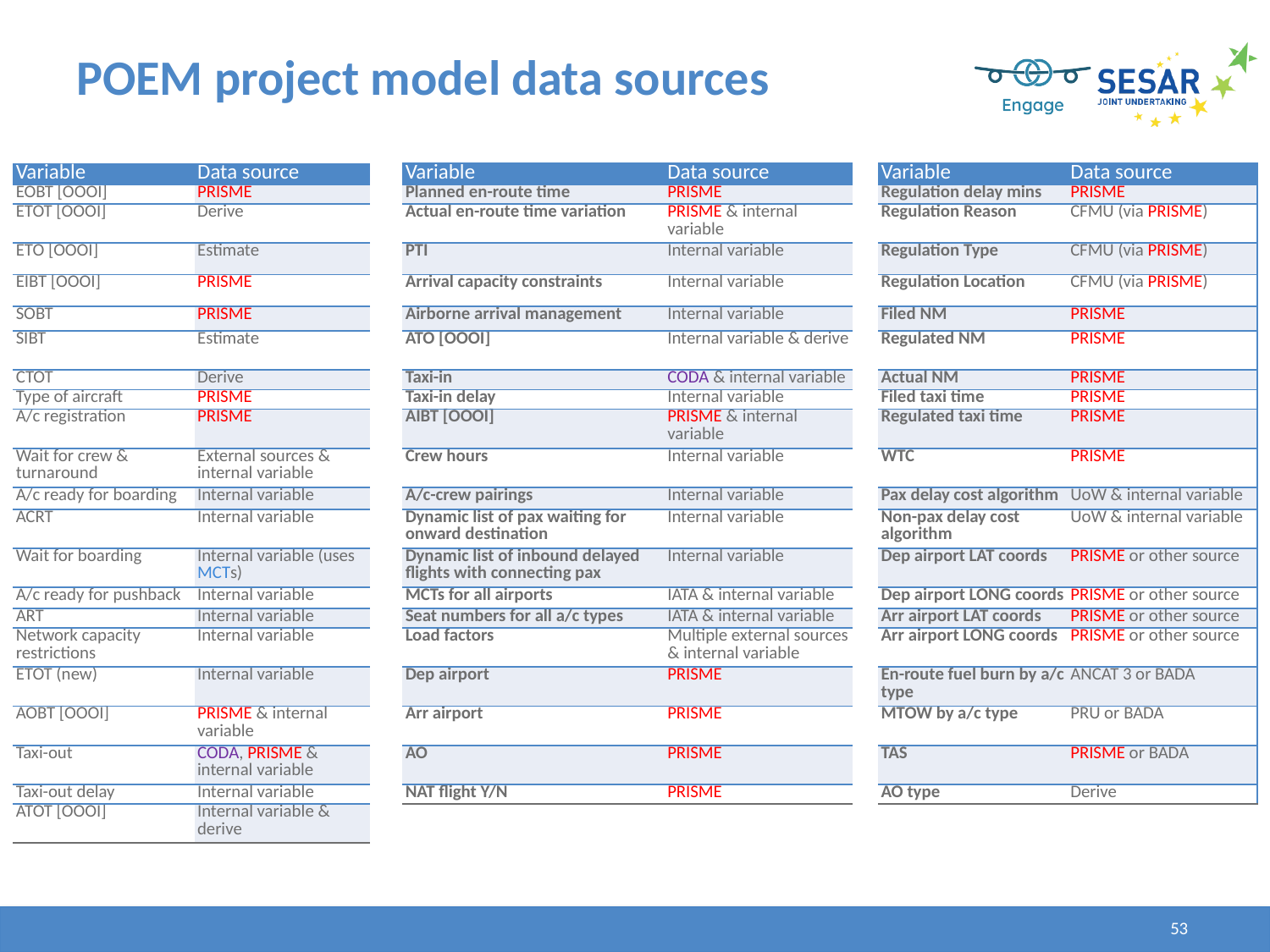

# POEM project model data sources
| Variable | Data source |  | Variable | Data source |  | Variable | Data source |
| --- | --- | --- | --- | --- | --- | --- | --- |
| EOBT [OOOI] | PRISME |  | Planned en-route time | PRISME |  | Regulation delay mins | PRISME |
| ETOT [OOOI] | Derive |  | Actual en-route time variation | PRISME & internal variable |  | Regulation Reason | CFMU (via PRISME) |
| ETO [OOOI] | Estimate |  | PTI | Internal variable |  | Regulation Type | CFMU (via PRISME) |
| EIBT [OOOI] | PRISME |  | Arrival capacity constraints | Internal variable |  | Regulation Location | CFMU (via PRISME) |
| SOBT | PRISME |  | Airborne arrival management | Internal variable |  | Filed NM | PRISME |
| SIBT | Estimate |  | ATO [OOOI] | Internal variable & derive |  | Regulated NM | PRISME |
| CTOT | Derive |  | Taxi-in | CODA & internal variable |  | Actual NM | PRISME |
| Type of aircraft | PRISME |  | Taxi-in delay | Internal variable |  | Filed taxi time | PRISME |
| A/c registration | PRISME |  | AIBT [OOOI] | PRISME & internal variable |  | Regulated taxi time | PRISME |
| Wait for crew & turnaround | External sources & internal variable |  | Crew hours | Internal variable |  | WTC | PRISME |
| A/c ready for boarding | Internal variable |  | A/c-crew pairings | Internal variable |  | Pax delay cost algorithm | UoW & internal variable |
| ACRT | Internal variable |  | Dynamic list of pax waiting for onward destination | Internal variable |  | Non-pax delay cost algorithm | UoW & internal variable |
| Wait for boarding | Internal variable (uses MCTs) |  | Dynamic list of inbound delayed flights with connecting pax | Internal variable |  | Dep airport LAT coords | PRISME or other source |
| A/c ready for pushback | Internal variable |  | MCTs for all airports | IATA & internal variable |  | Dep airport LONG coords | PRISME or other source |
| ART | Internal variable |  | Seat numbers for all a/c types | IATA & internal variable |  | Arr airport LAT coords | PRISME or other source |
| Network capacity restrictions | Internal variable |  | Load factors | Multiple external sources & internal variable |  | Arr airport LONG coords | PRISME or other source |
| ETOT (new) | Internal variable |  | Dep airport | PRISME |  | En-route fuel burn by a/c type | ANCAT 3 or BADA |
| AOBT [OOOI] | PRISME & internal variable |  | Arr airport | PRISME |  | MTOW by a/c type | PRU or BADA |
| Taxi-out | CODA, PRISME & internal variable |  | AO | PRISME |  | TAS | PRISME or BADA |
| Taxi-out delay | Internal variable |  | NAT flight Y/N | PRISME |  | AO type | Derive |
| ATOT [OOOI] | Internal variable & derive |  |  |  |  |  |  |

53